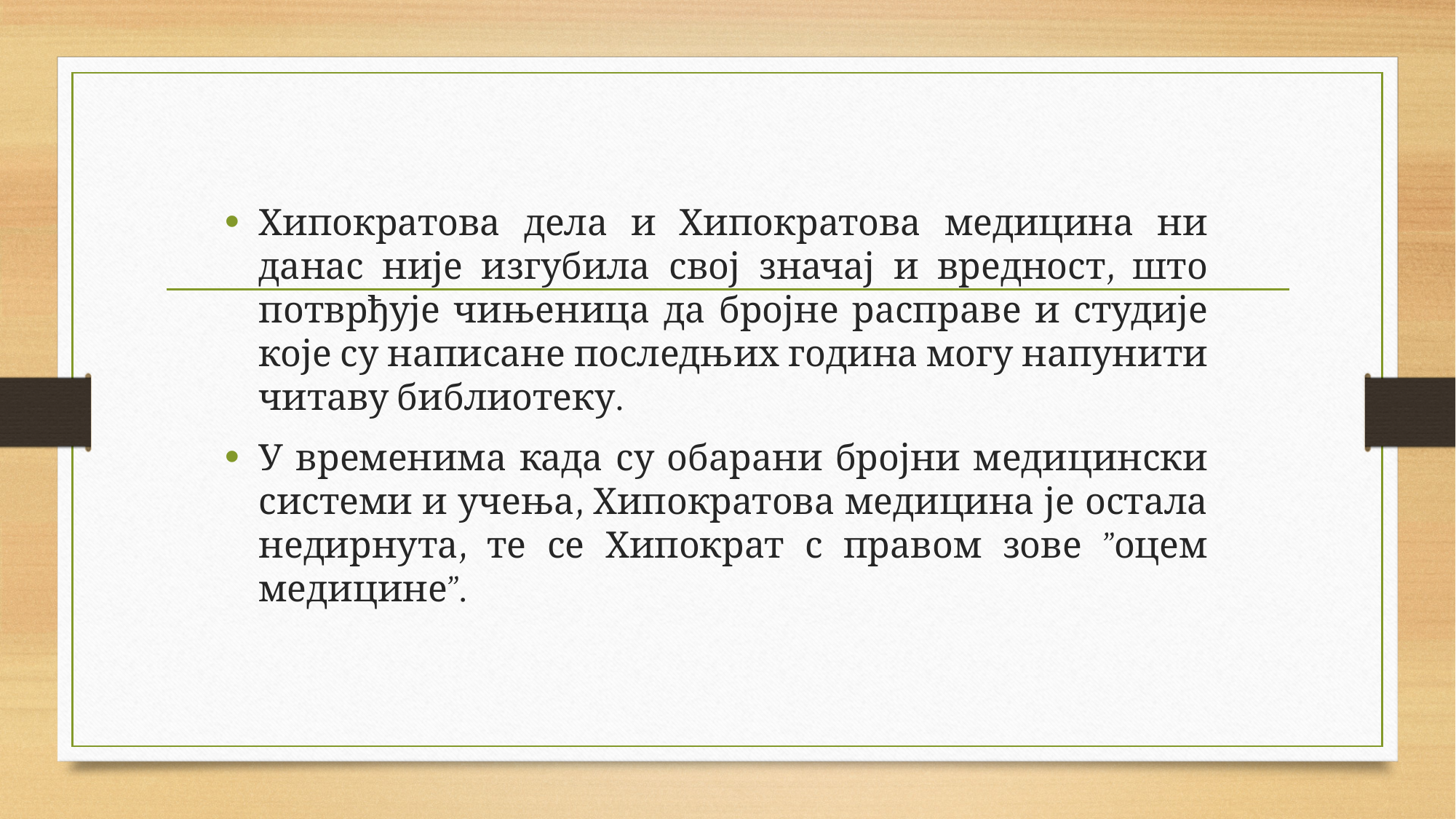

Хипократова дела и Хипократова медицина ни данас није изгубила свој значај и вредност, што потврђује чињеница да бројне расправе и студије које су написане последњих година могу напунити читаву библиотеку.
У временима када су обарани бројни медицински системи и учења, Хипократова медицина је остала недирнута, те се Хипократ с правом зове ’’оцем медицине’’.